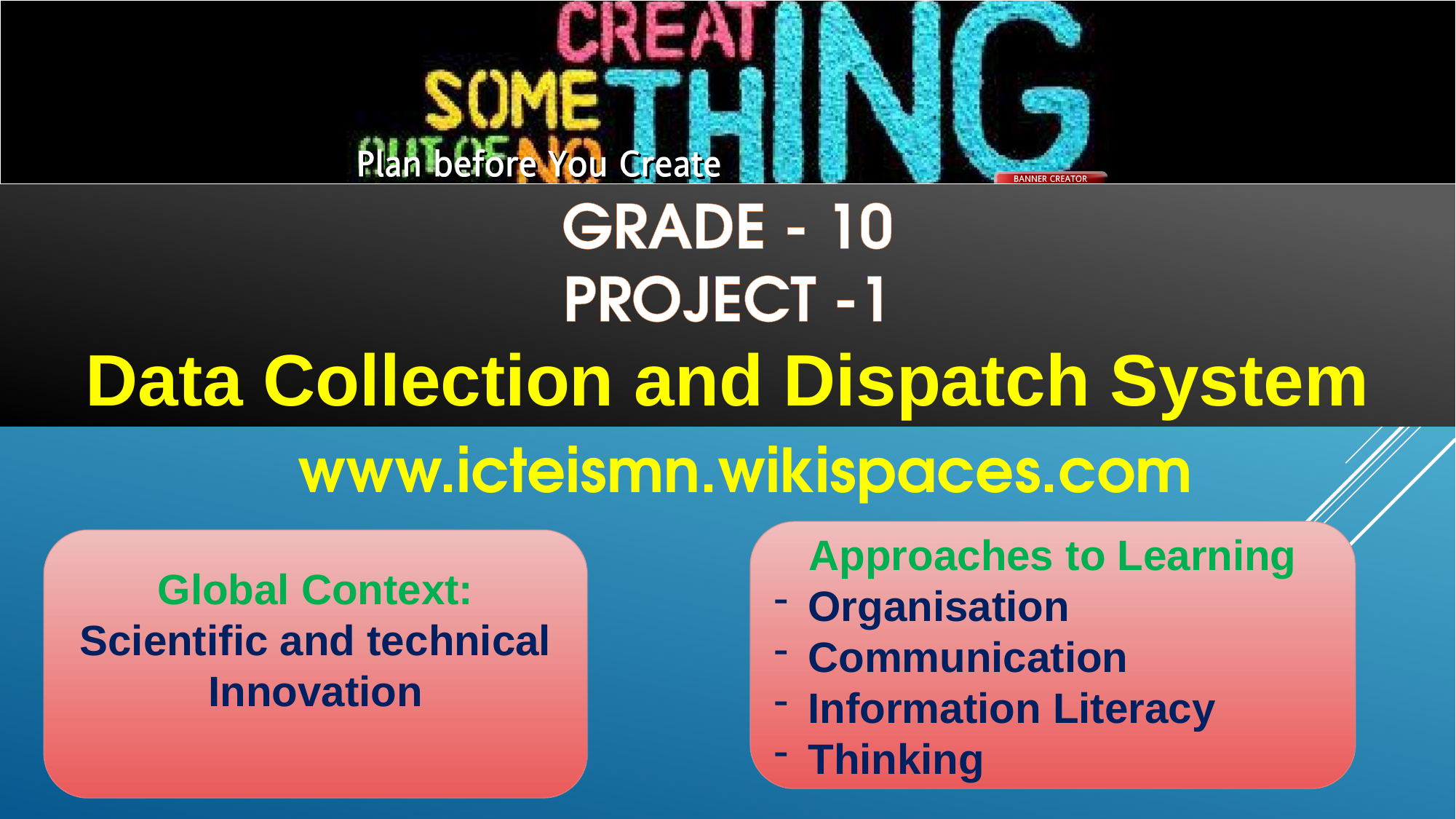

GRADE - 10
PROJECT -1
Data Collection and Dispatch System
www.icteismn.wikispaces.com
Approaches to Learning
Organisation
Communication
Information Literacy
Thinking

Global Context:
Scientific and technical Innovation